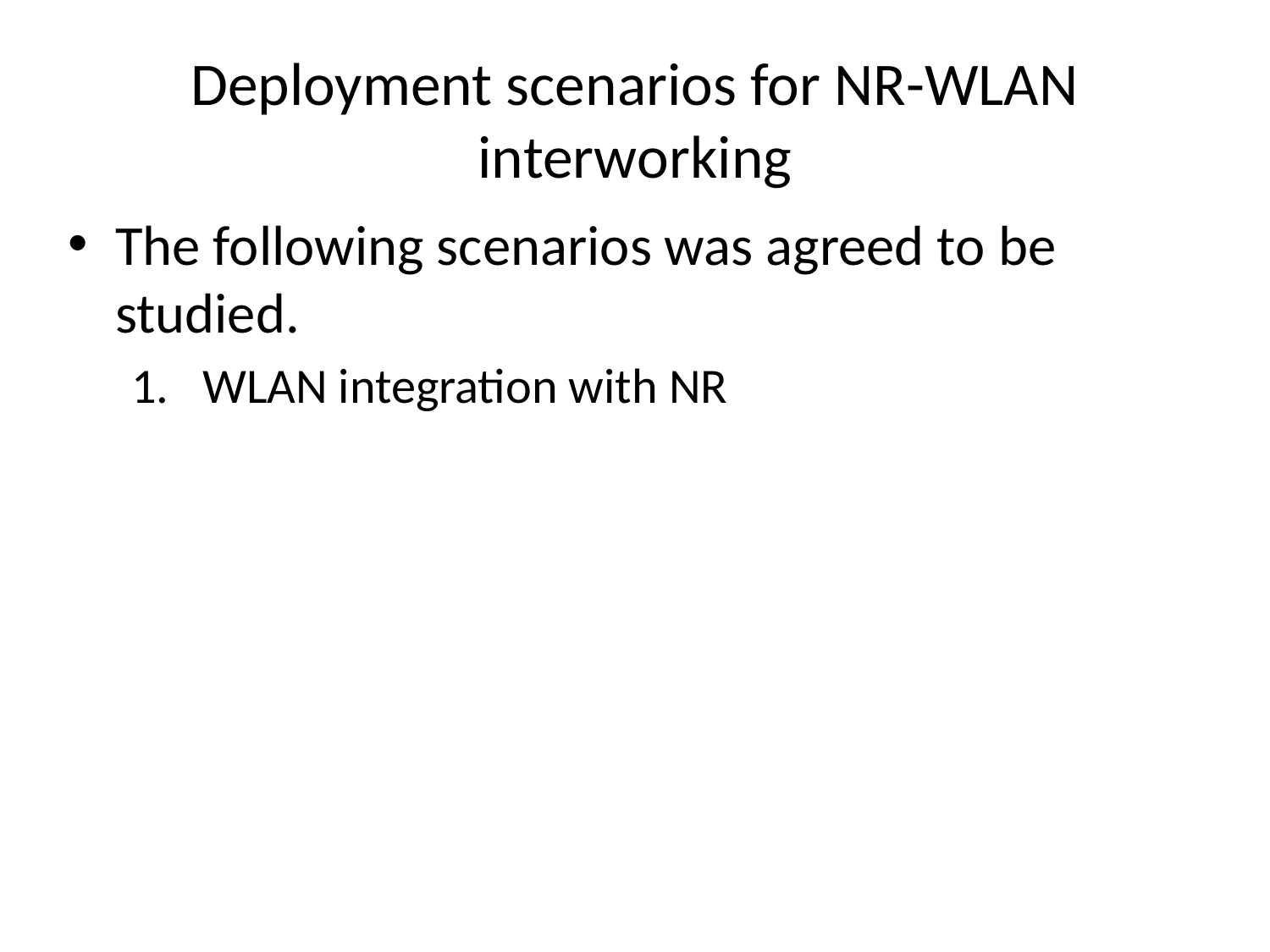

# Deployment scenarios for NR-WLAN interworking
The following scenarios was agreed to be studied.
WLAN integration with NR